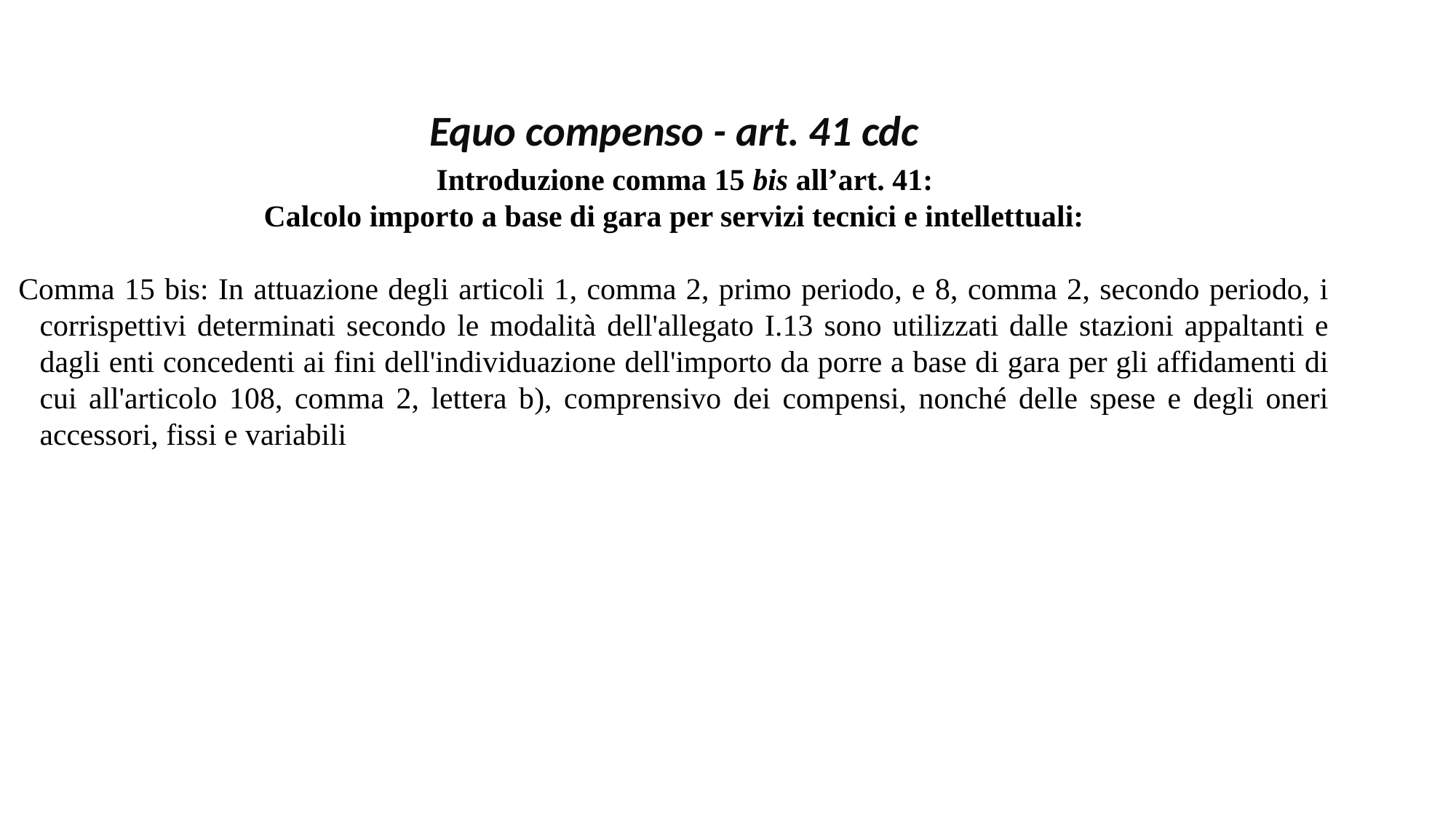

Equo compenso - art. 41 cdc
	Introduzione comma 15 bis all’art. 41:
Calcolo importo a base di gara per servizi tecnici e intellettuali:

Comma 15 bis: In attuazione degli articoli 1, comma 2, primo periodo, e 8, comma 2, secondo periodo, i corrispettivi determinati secondo le modalità dell'allegato I.13 sono utilizzati dalle stazioni appaltanti e dagli enti concedenti ai fini dell'individuazione dell'importo da porre a base di gara per gli affidamenti di cui all'articolo 108, comma 2, lettera b), comprensivo dei compensi, nonché delle spese e degli oneri accessori, fissi e variabili